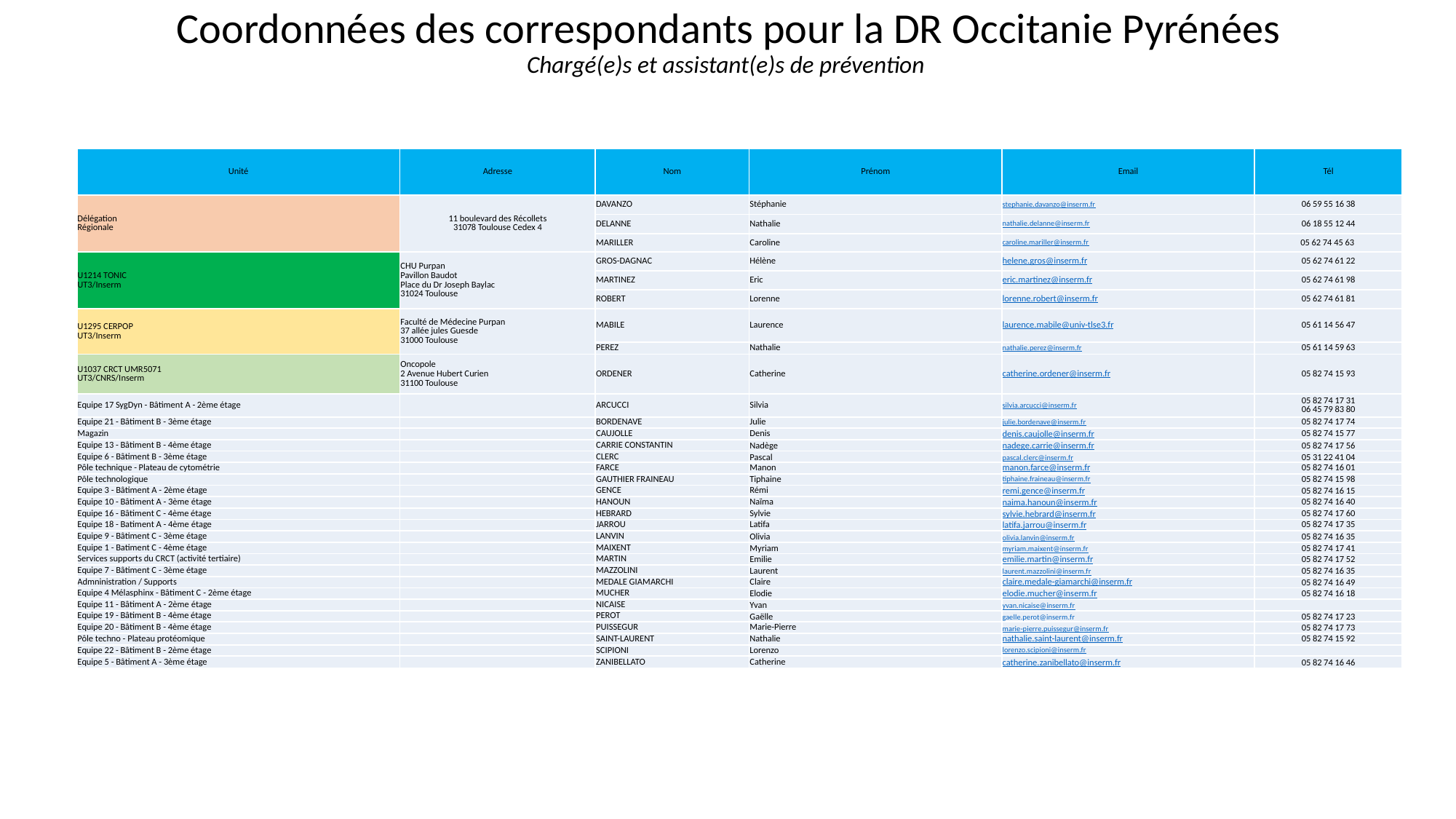

# Coordonnées des correspondants pour la DR Occitanie Pyrénées Chargé(e)s et assistant(e)s de prévention
| Unité | Adresse | Nom | Prénom | Email | Tél |
| --- | --- | --- | --- | --- | --- |
| Délégation Régionale | 11 boulevard des Récollets 31078 Toulouse Cedex 4 | DAVANZO | Stéphanie | stephanie.davanzo@inserm.fr | 06 59 55 16 38 |
|  |  | DELANNE | Nathalie | nathalie.delanne@inserm.fr | 06 18 55 12 44 |
|  |  | MARILLER | Caroline | caroline.mariller@inserm.fr | 05 62 74 45 63 |
| U1214 TONIC UT3/Inserm | CHU Purpan Pavillon Baudot Place du Dr Joseph Baylac 31024 Toulouse | GROS-DAGNAC | Hélène | helene.gros@inserm.fr | 05 62 74 61 22 |
|  |  | MARTINEZ | Eric | eric.martinez@inserm.fr | 05 62 74 61 98 |
|  |  | ROBERT | Lorenne | lorenne.robert@inserm.fr | 05 62 74 61 81 |
| U1295 CERPOP UT3/Inserm | Faculté de Médecine Purpan 37 allée jules Guesde 31000 Toulouse | MABILE | Laurence | laurence.mabile@univ-tlse3.fr | 05 61 14 56 47 |
|  |  | PEREZ | Nathalie | nathalie.perez@inserm.fr | 05 61 14 59 63 |
| U1037 CRCT UMR5071 UT3/CNRS/Inserm | Oncopole 2 Avenue Hubert Curien 31100 Toulouse | ORDENER | Catherine | catherine.ordener@inserm.fr | 05 82 74 15 93 |
| Equipe 17 SygDyn - Bâtiment A - 2ème étage |  | ARCUCCI | Silvia | silvia.arcucci@inserm.fr | 05 82 74 17 31 06 45 79 83 80 |
| Equipe 21 - Bâtiment B - 3ème étage |  | BORDENAVE | Julie | julie.bordenave@inserm.fr | 05 82 74 17 74 |
| Magazin |  | CAUJOLLE | Denis | denis.caujolle@inserm.fr | 05 82 74 15 77 |
| Equipe 13 - Bâtiment B - 4ème étage |  | CARRIE CONSTANTIN | Nadège | nadege.carrie@inserm.fr | 05 82 74 17 56 |
| Equipe 6 - Bâtiment B - 3ème étage |  | CLERC | Pascal | pascal.clerc@inserm.fr | 05 31 22 41 04 |
| Pôle technique - Plateau de cytométrie |  | FARCE | Manon | manon.farce@inserm.fr | 05 82 74 16 01 |
| Pôle technologique |  | GAUTHIER FRAINEAU | Tiphaine | tiphaine.fraineau@inserm.fr | 05 82 74 15 98 |
| Equipe 3 - Bâtiment A - 2ème étage |  | GENCE | Rémi | remi.gence@inserm.fr | 05 82 74 16 15 |
| Equipe 10 - Bâtiment A - 3ème étage |  | HANOUN | Naïma | naima.hanoun@inserm.fr | 05 82 74 16 40 |
| Equipe 16 - Bâtiment C - 4ème étage |  | HEBRARD | Sylvie | sylvie.hebrard@inserm.fr | 05 82 74 17 60 |
| Equipe 18 - Batiment A - 4ème étage |  | JARROU | Latifa | latifa.jarrou@inserm.fr | 05 82 74 17 35 |
| Equipe 9 - Bâtiment C - 3ème étage |  | LANVIN | Olivia | olivia.lanvin@inserm.fr | 05 82 74 16 35 |
| Equipe 1 - Batiment C - 4ème étage |  | MAIXENT | Myriam | myriam.maixent@inserm.fr | 05 82 74 17 41 |
| Services supports du CRCT (activité tertiaire) |  | MARTIN | Emilie | emilie.martin@inserm.fr | 05 82 74 17 52 |
| Equipe 7 - Bâtiment C - 3ème étage |  | MAZZOLINI | Laurent | laurent.mazzolini@inserm.fr | 05 82 74 16 35 |
| Admninistration / Supports |  | MEDALE GIAMARCHI | Claire | claire.medale-giamarchi@inserm.fr | 05 82 74 16 49 |
| Equipe 4 Mélasphinx - Bâtiment C - 2ème étage |  | MUCHER | Elodie | elodie.mucher@inserm.fr | 05 82 74 16 18 |
| Equipe 11 - Bâtiment A - 2ème étage |  | NICAISE | Yvan | yvan.nicaise@inserm.fr |  |
| Equipe 19 - Bâtiment B - 4ème étage |  | PEROT | Gaëlle | gaelle.perot@inserm.fr | 05 82 74 17 23 |
| Equipe 20 - Bâtiment B - 4ème étage |  | PUISSEGUR | Marie-Pierre | marie-pierre.puissegur@inserm.fr | 05 82 74 17 73 |
| Pôle techno - Plateau protéomique |  | SAINT-LAURENT | Nathalie | nathalie.saint-laurent@inserm.fr | 05 82 74 15 92 |
| Equipe 22 - Bâtiment B - 2ème étage |  | SCIPIONI | Lorenzo | lorenzo.scipioni@inserm.fr |  |
| Equipe 5 - Bâtiment A - 3ème étage |  | ZANIBELLATO | Catherine | catherine.zanibellato@inserm.fr | 05 82 74 16 46 |